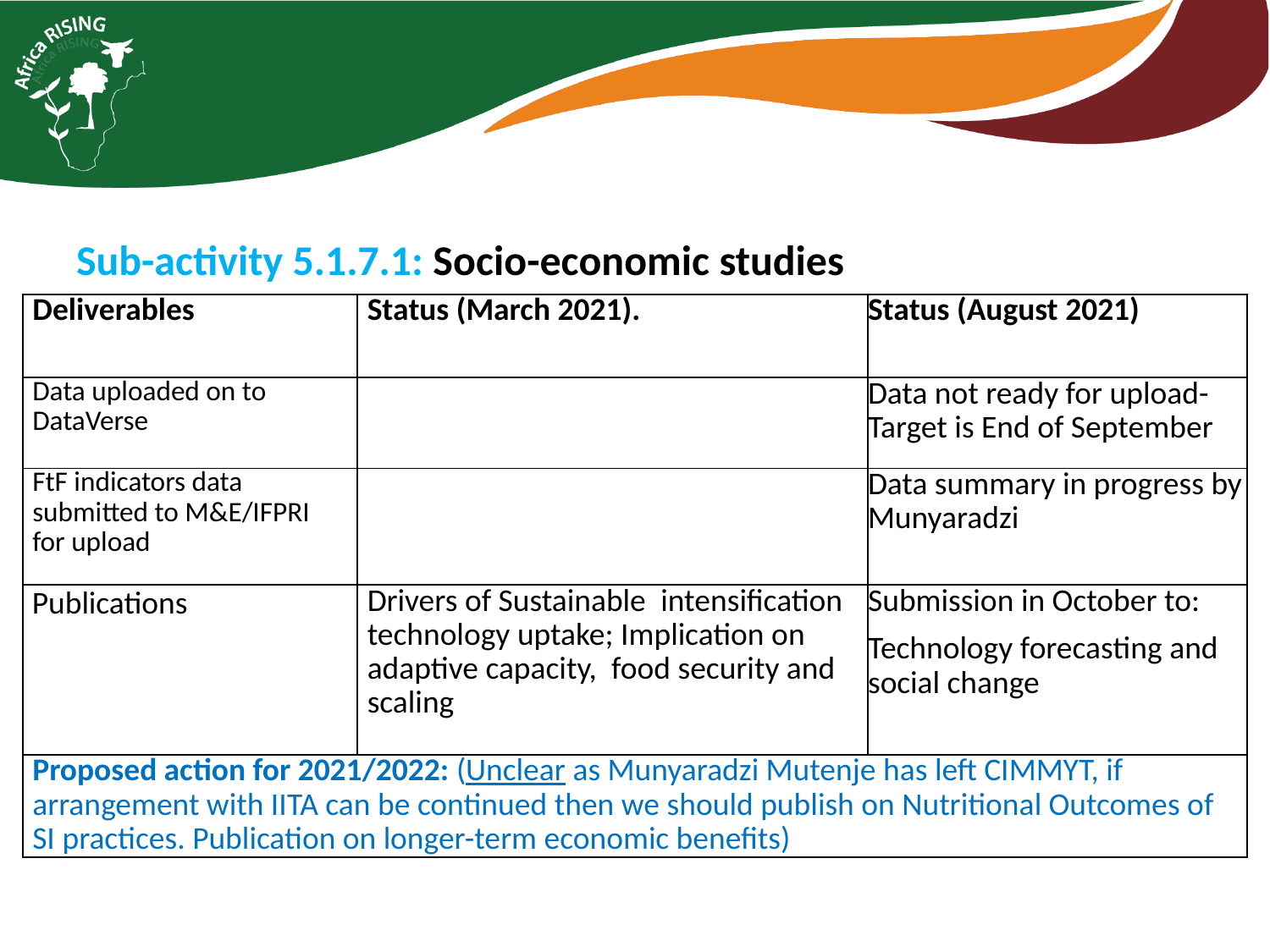

Sub-activity 5.1.7.1: Socio-economic studies
| Deliverables | Status (March 2021). | Status (August 2021) |
| --- | --- | --- |
| Data uploaded on to DataVerse |  | Data not ready for upload- Target is End of September |
| FtF indicators data submitted to M&E/IFPRI for upload |  | Data summary in progress by Munyaradzi |
| Publications | Drivers of Sustainable  intensification technology uptake; Implication on adaptive capacity,  food security and scaling | Submission in October to: Technology forecasting and social change |
| Proposed action for 2021/2022: (Unclear as Munyaradzi Mutenje has left CIMMYT, if arrangement with IITA can be continued then we should publish on Nutritional Outcomes of SI practices. Publication on longer-term economic benefits) |  |  |